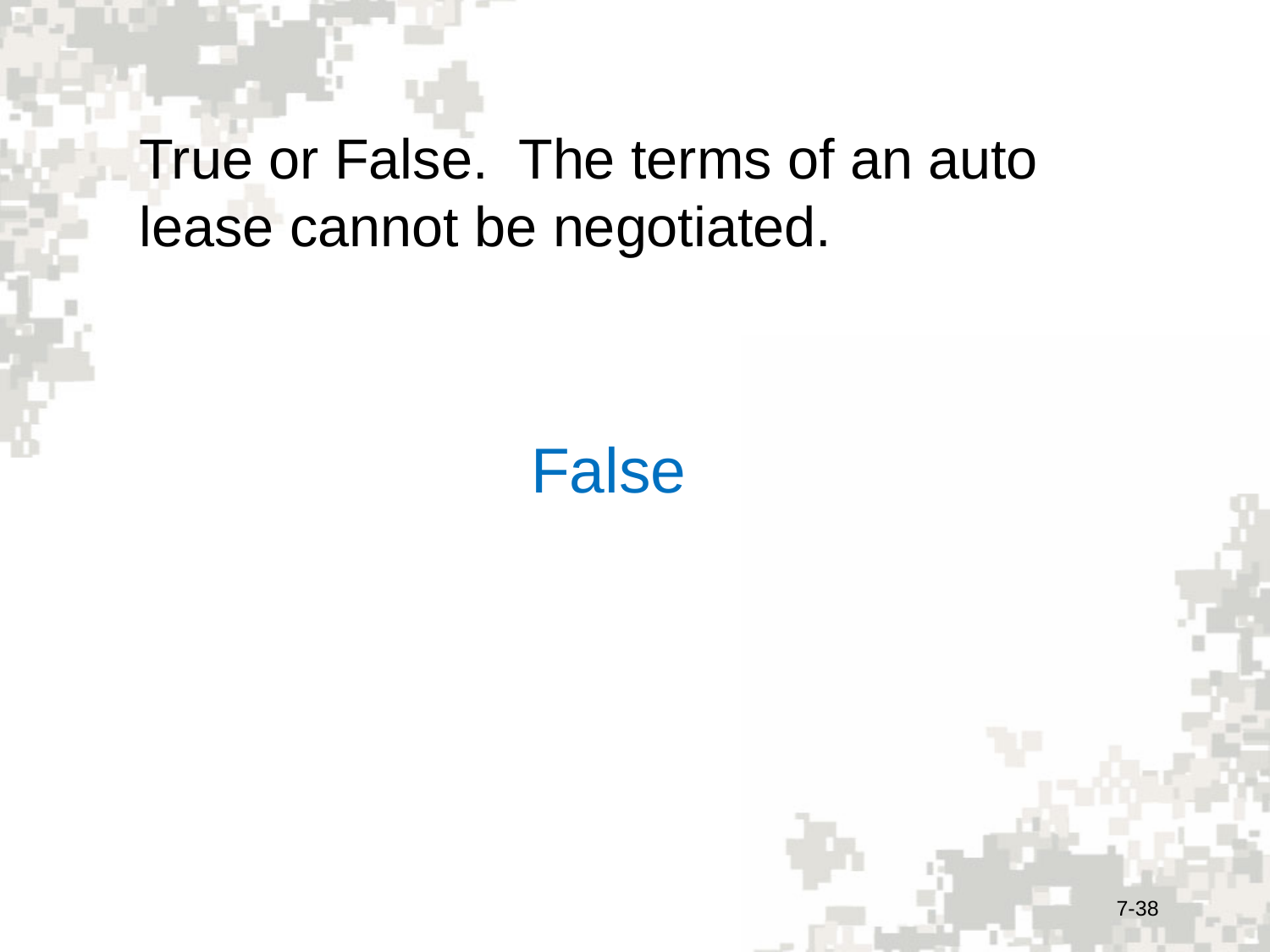

True or False.  The terms of an auto lease cannot be negotiated.

False
7-38